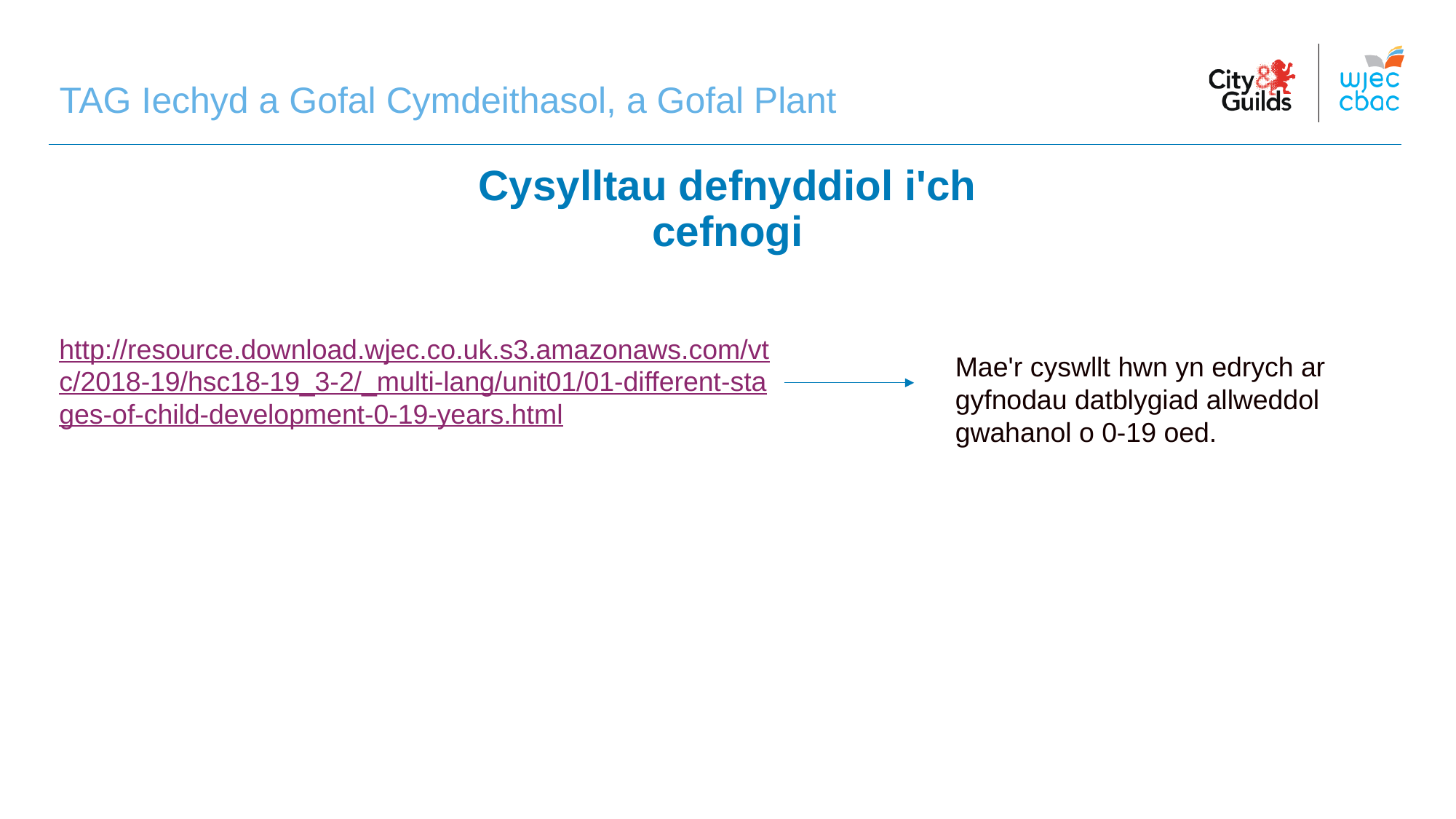

TAG Iechyd a Gofal Cymdeithasol, a Gofal Plant
# Cysylltau defnyddiol i'ch cefnogi
http://resource.download.wjec.co.uk.s3.amazonaws.com/vtc/2018-19/hsc18-19_3-2/_multi-lang/unit01/01-different-stages-of-child-development-0-19-years.html
Mae'r cyswllt hwn yn edrych ar gyfnodau datblygiad allweddol gwahanol o 0-19 oed.